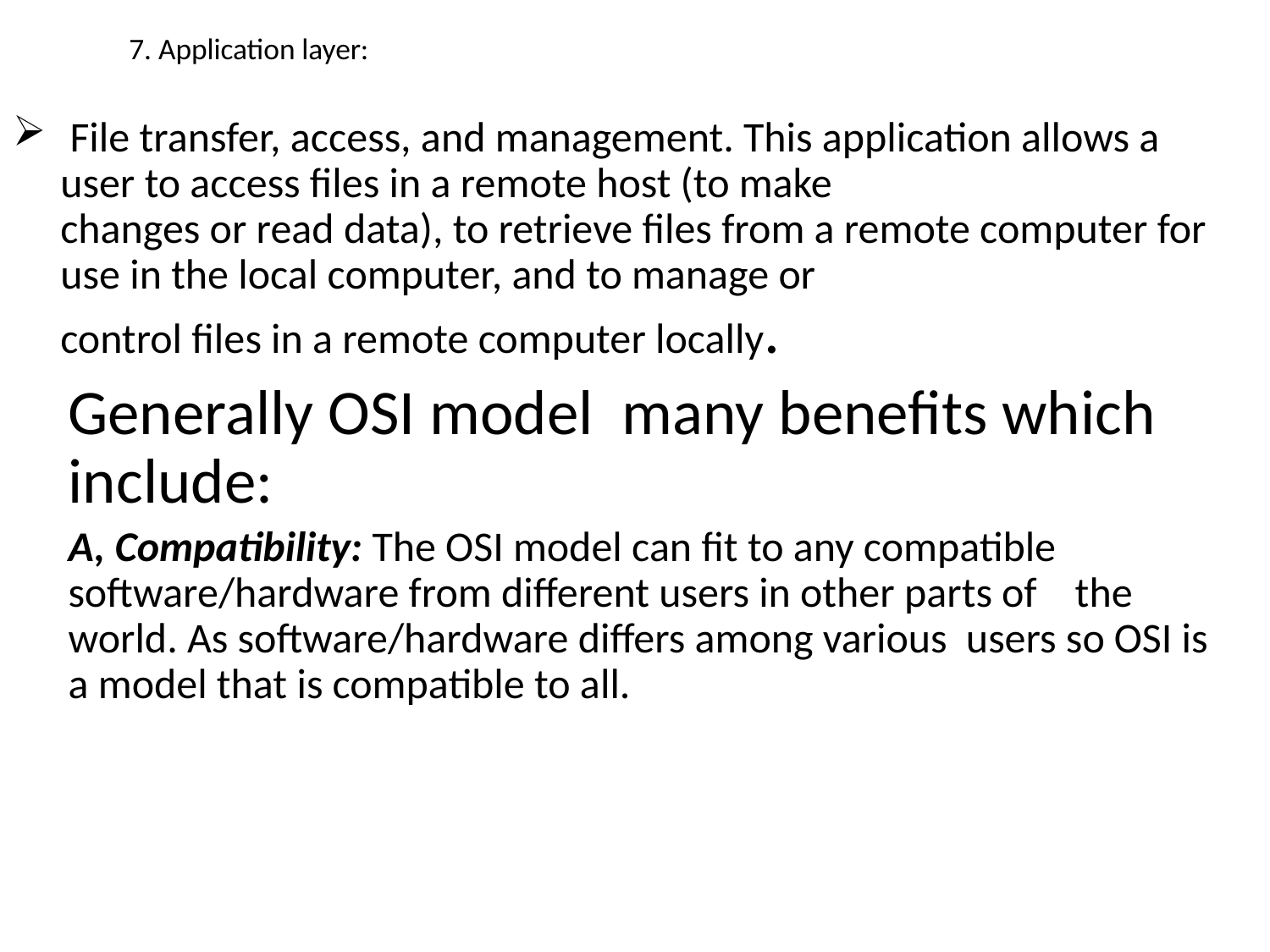

# 7. Application layer:
 File transfer, access, and management. This application allows a user to access files in a remote host (to make
changes or read data), to retrieve files from a remote computer for use in the local computer, and to manage or
control files in a remote computer locally.
Generally OSI model  many benefits which include:
A, Compatibility: The OSI model can fit to any compatible        software/hardware from different users in other parts of    the world. As software/hardware differs among various  users so OSI is a model that is compatible to all.